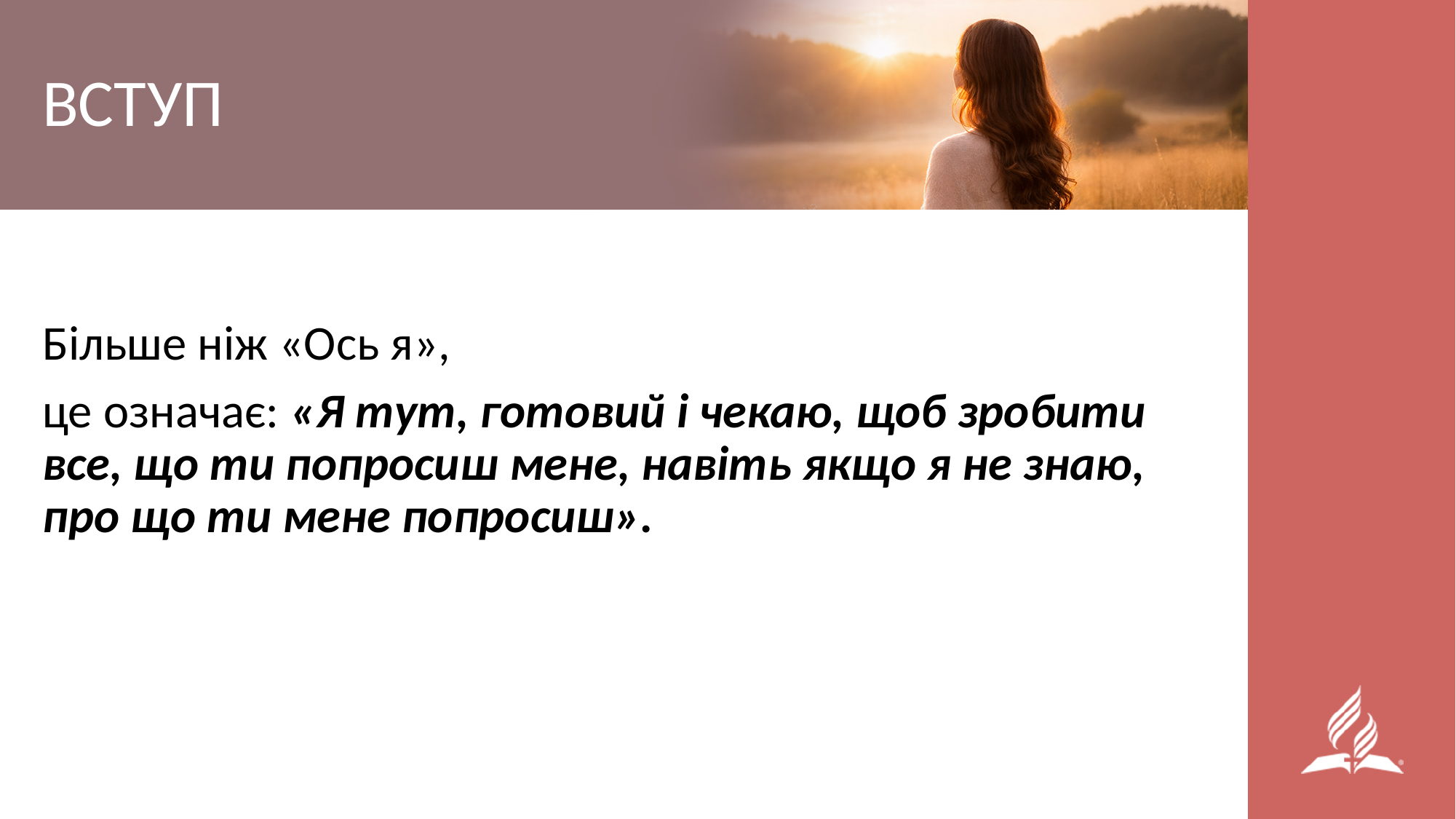

# ВСТУП

Більше ніж «Ось я»,
це означає: «Я тут, готовий і чекаю, щоб зробити все, що ти попросиш мене, навіть якщо я не знаю, про що ти мене попросиш».